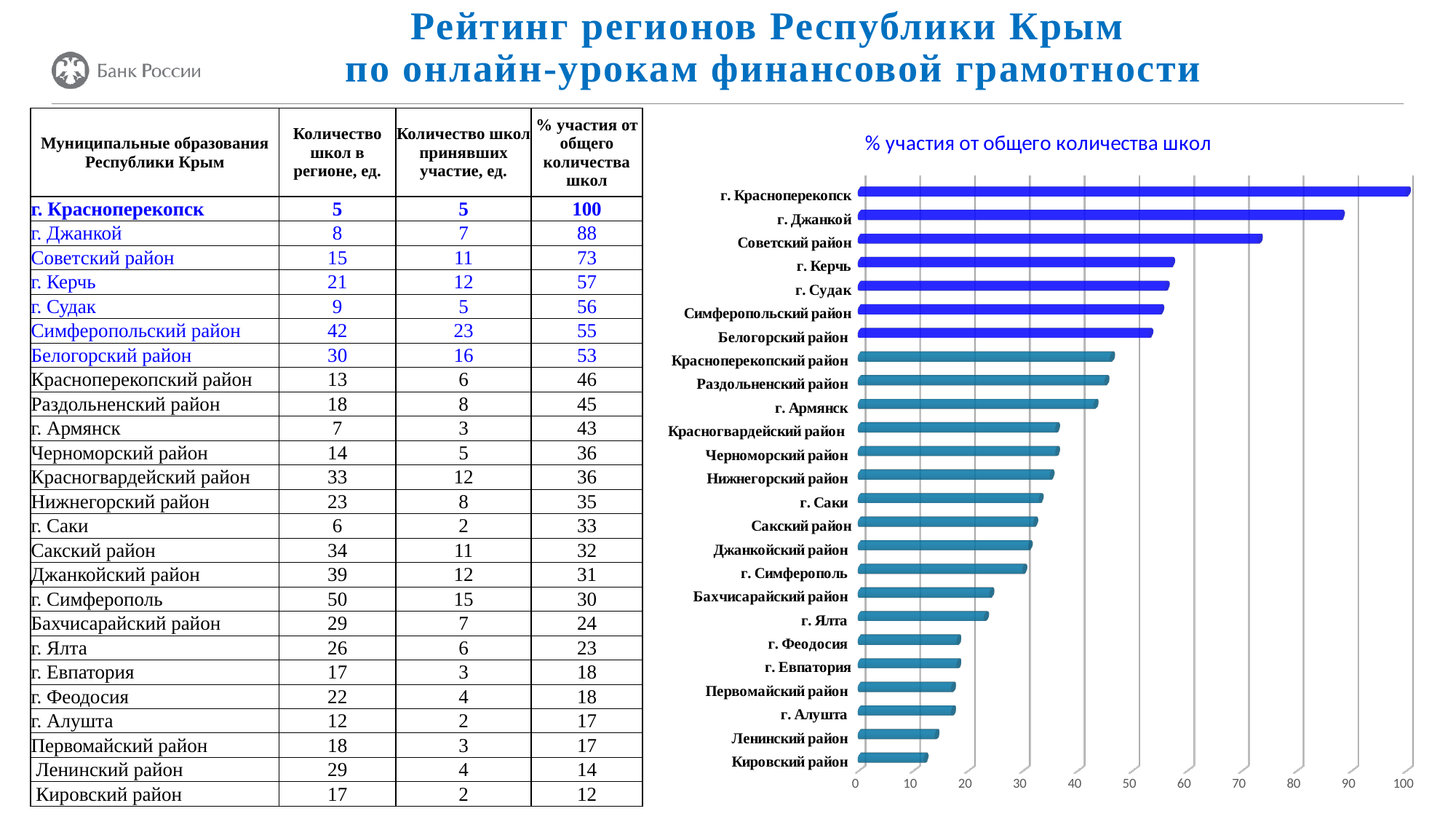

Рейтинг регионов Республики Крым
по онлайн-урокам финансовой грамотности

[unsupported chart]

| Муниципальные образования Республики Крым | Количество школ в регионе, ед. | Количество школ принявших участие, ед. | % участия от общего количества школ |
| --- | --- | --- | --- |
| г. Красноперекопск | 5 | 5 | 100 |
| г. Джанкой | 8 | 7 | 88 |
| Советский район | 15 | 11 | 73 |
| г. Керчь | 21 | 12 | 57 |
| г. Судак | 9 | 5 | 56 |
| Симферопольский район | 42 | 23 | 55 |
| Белогорский район | 30 | 16 | 53 |
| Красноперекопский район | 13 | 6 | 46 |
| Раздольненский район | 18 | 8 | 45 |
| г. Армянск | 7 | 3 | 43 |
| Черноморский район | 14 | 5 | 36 |
| Красногвардейский район | 33 | 12 | 36 |
| Нижнегорский район | 23 | 8 | 35 |
| г. Саки | 6 | 2 | 33 |
| Сакский район | 34 | 11 | 32 |
| Джанкойский район | 39 | 12 | 31 |
| г. Симферополь | 50 | 15 | 30 |
| Бахчисарайский район | 29 | 7 | 24 |
| г. Ялта | 26 | 6 | 23 |
| г. Евпатория | 17 | 3 | 18 |
| г. Феодосия | 22 | 4 | 18 |
| г. Алушта | 12 | 2 | 17 |
| Первомайский район | 18 | 3 | 17 |
| Ленинский район | 29 | 4 | 14 |
| Кировский район | 17 | 2 | 12 |